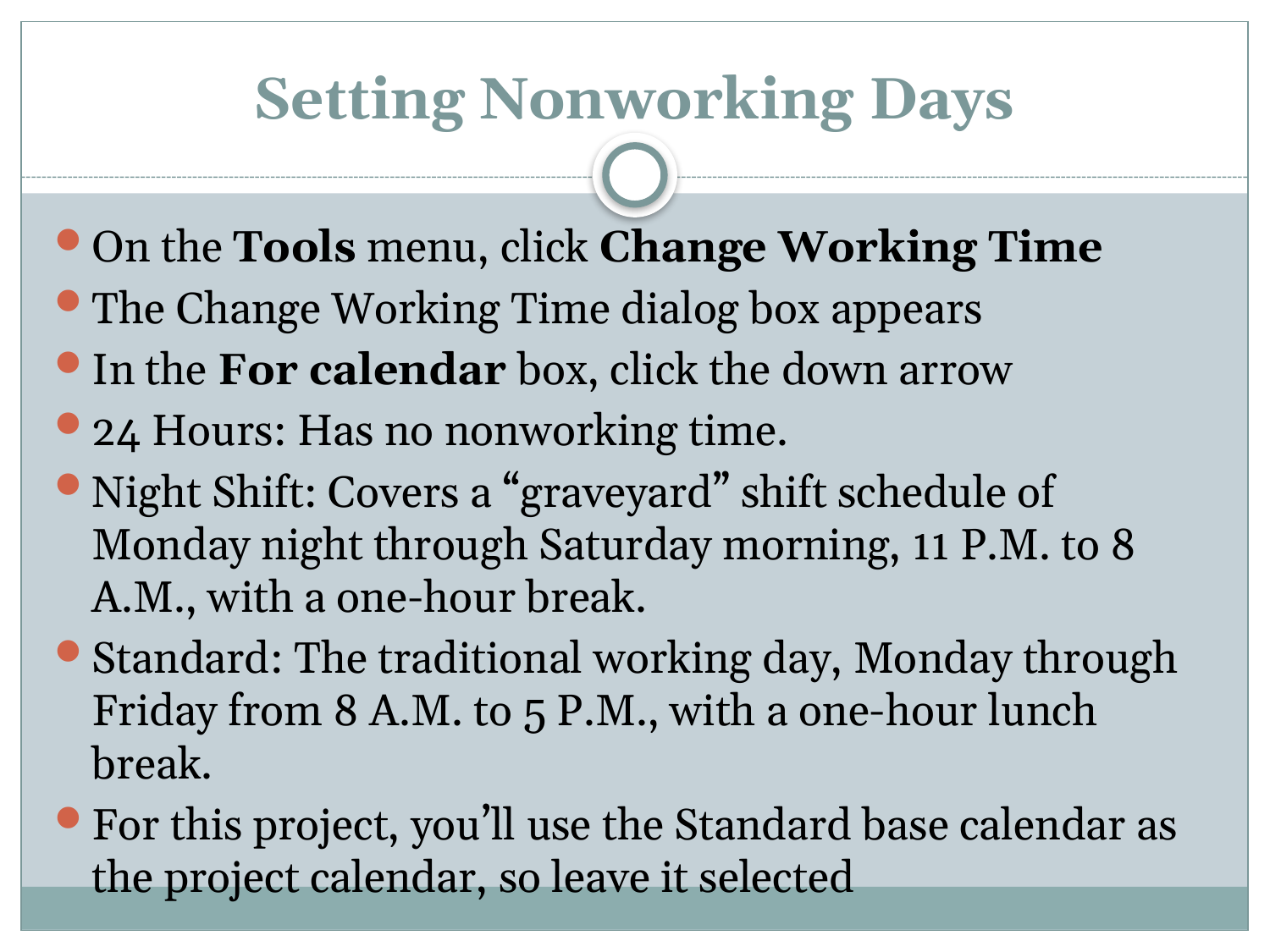

# Setting Nonworking Days
On the Tools menu, click Change Working Time
The Change Working Time dialog box appears
In the For calendar box, click the down arrow
24 Hours: Has no nonworking time.
Night Shift: Covers a “graveyard” shift schedule of Monday night through Saturday morning, 11 P.M. to 8 A.M., with a one-hour break.
Standard: The traditional working day, Monday through Friday from 8 A.M. to 5 P.M., with a one-hour lunch break.
For this project, you’ll use the Standard base calendar as the project calendar, so leave it selected